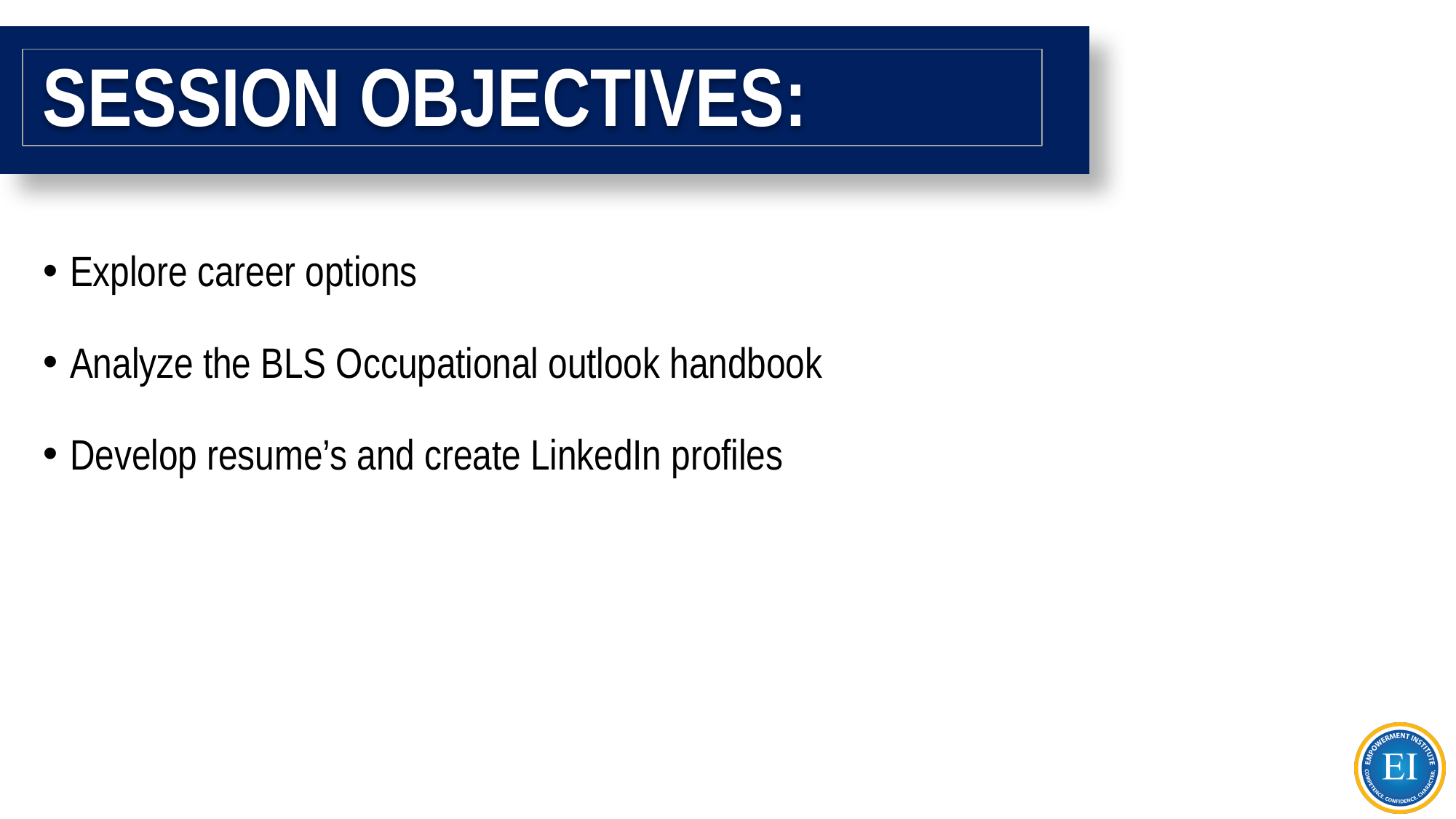

# SESSION OBJECTIVES:

Explore career options
Analyze the BLS Occupational outlook handbook
Develop resume’s and create LinkedIn profiles